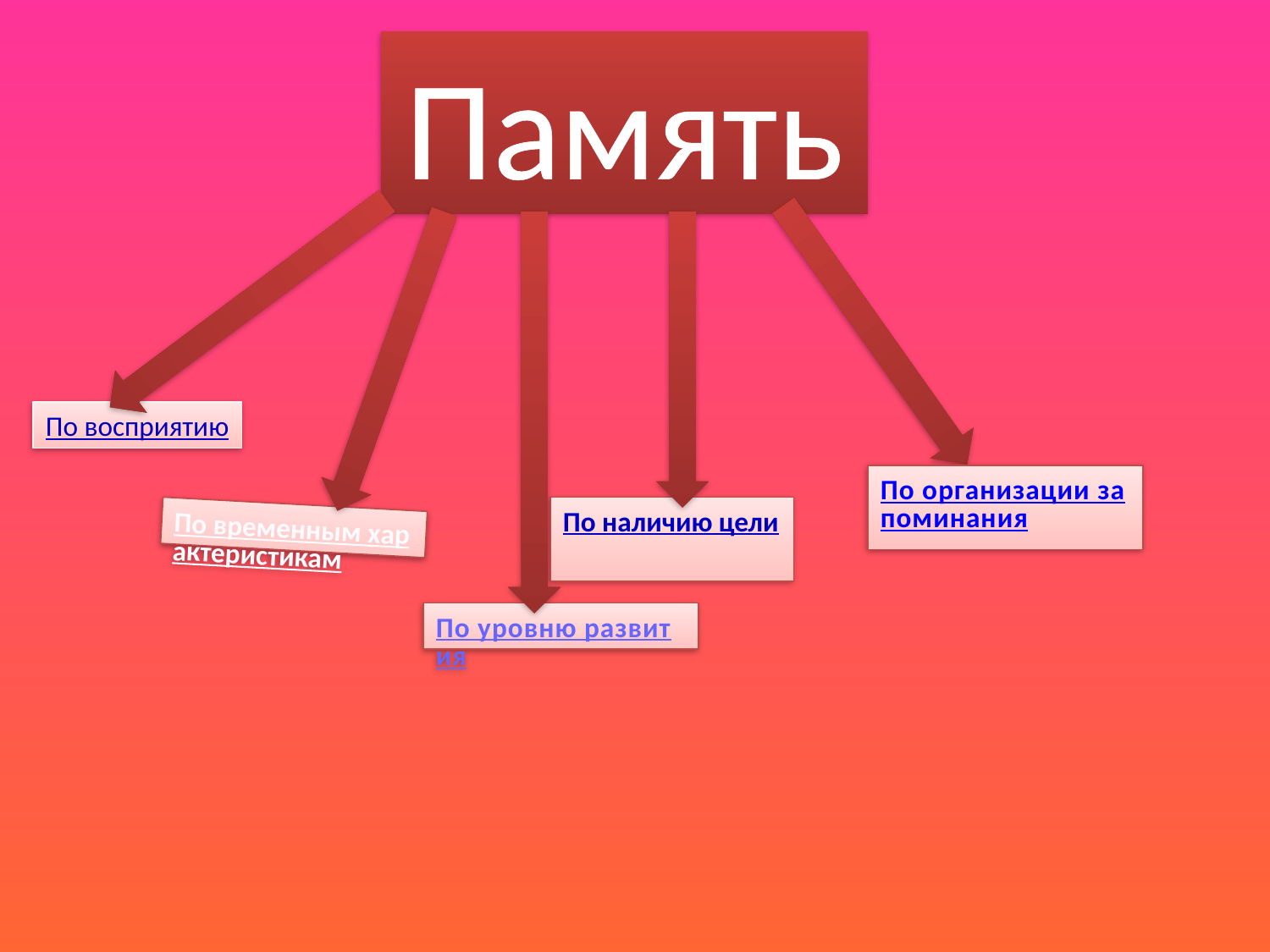

Память

По восприятию
По организации запоминания

По наличию цели

По временным характеристикам
По уровню развития